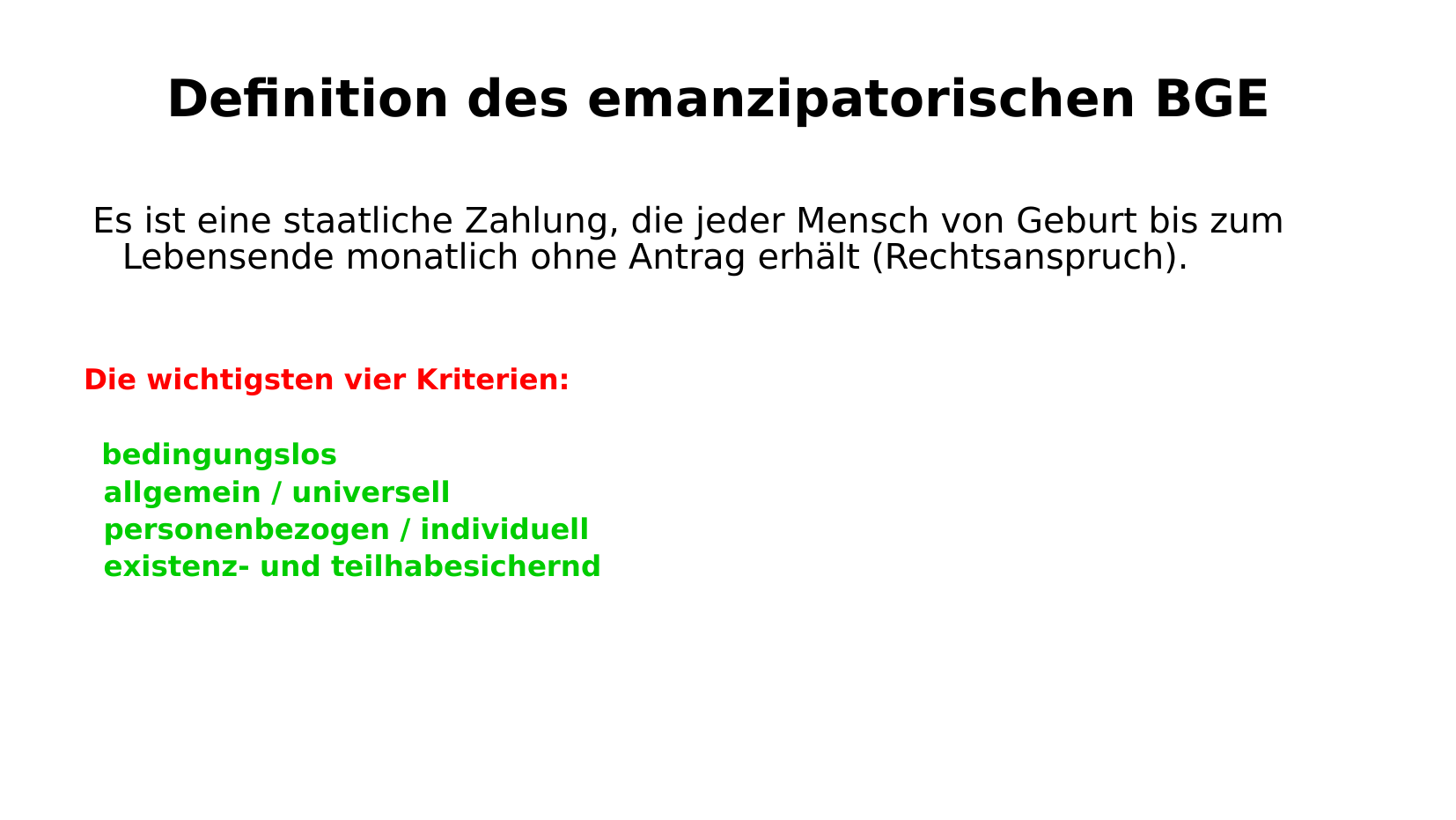

# Definition des emanzipatorischen BGE
 Es ist eine staatliche Zahlung, die jeder Mensch von Geburt bis zum    Lebensende monatlich ohne Antrag erhält (Rechtsanspruch).

Die wichtigsten vier Kriterien:

  bedingungslos
  allgemein / universell
  personenbezogen / individuell
  existenz- und teilhabesichernd